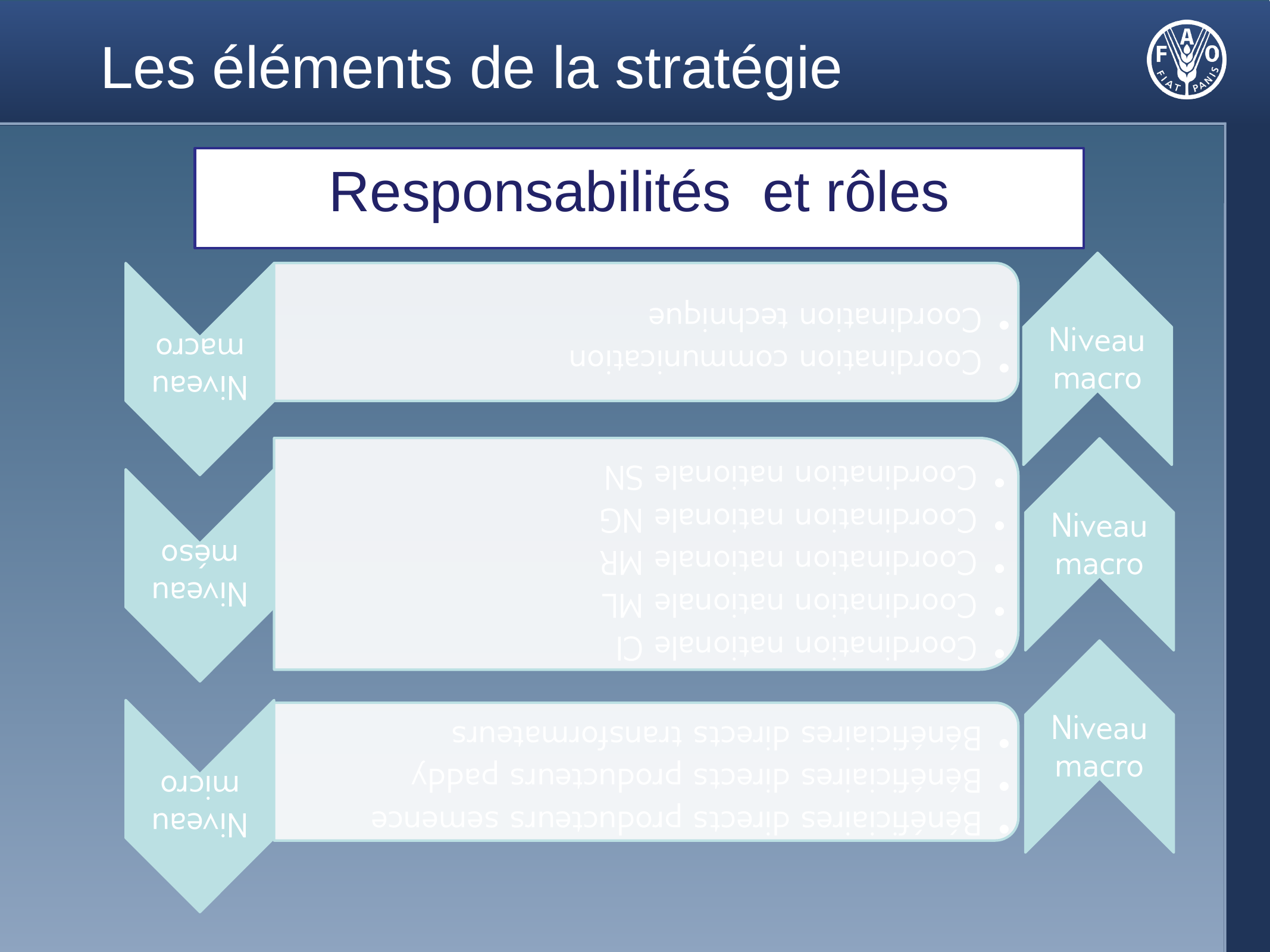

# Les éléments de la stratégie
Responsabilités  et rôles

Niveau macro
Niveau macro
Coordination communication
Coordination technique
Niveau méso
Coordination nationale CI
Coordination nationale ML
Coordination nationale MR
Coordination nationale NG
Coordination nationale SN
Niveau micro
Bénéficiaires directs producteurs semence
Bénéficiaires directs producteurs paddy
Bénéficiaires directs transformateurs

Niveau macro

Niveau macro